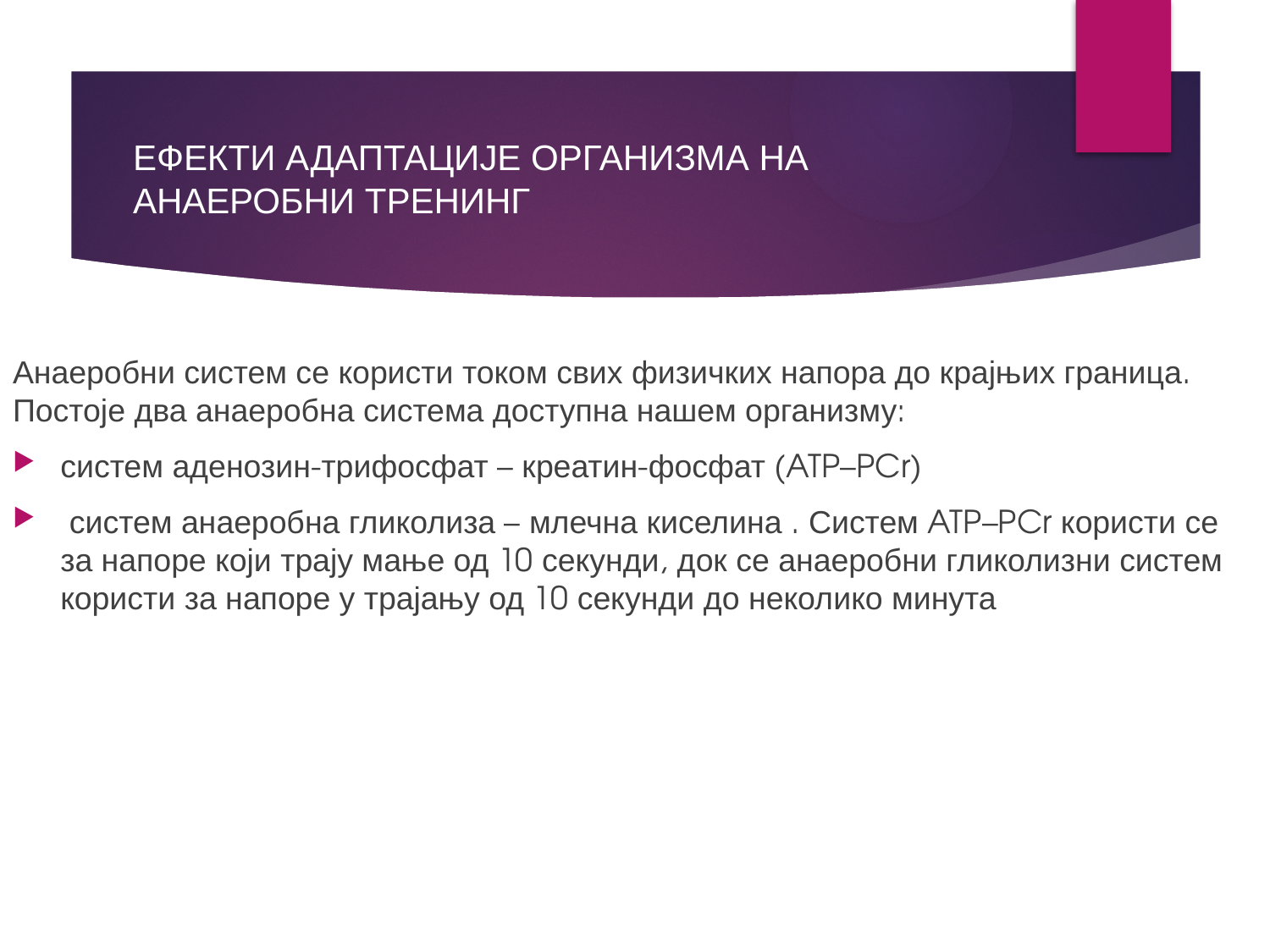

# ЕФЕКТИ АДАПТАЦИЈЕ ОРГАНИЗМА НА АНАЕРОБНИ ТРЕНИНГ
Анаеробни систем се користи током свих физичких напора до крајњих граница. Постоје два анаеробна система доступна нашем организму:
систем аденозин-трифосфат – креатин-фосфат (ATP–PCr)
 систем анаеробна гликолиза – млечна киселина . Систем ATP–PCr користи се за напоре који трају мање од 10 секунди, док се анаеробни гликолизни систем користи за напоре у трајању од 10 секунди до неколико минута